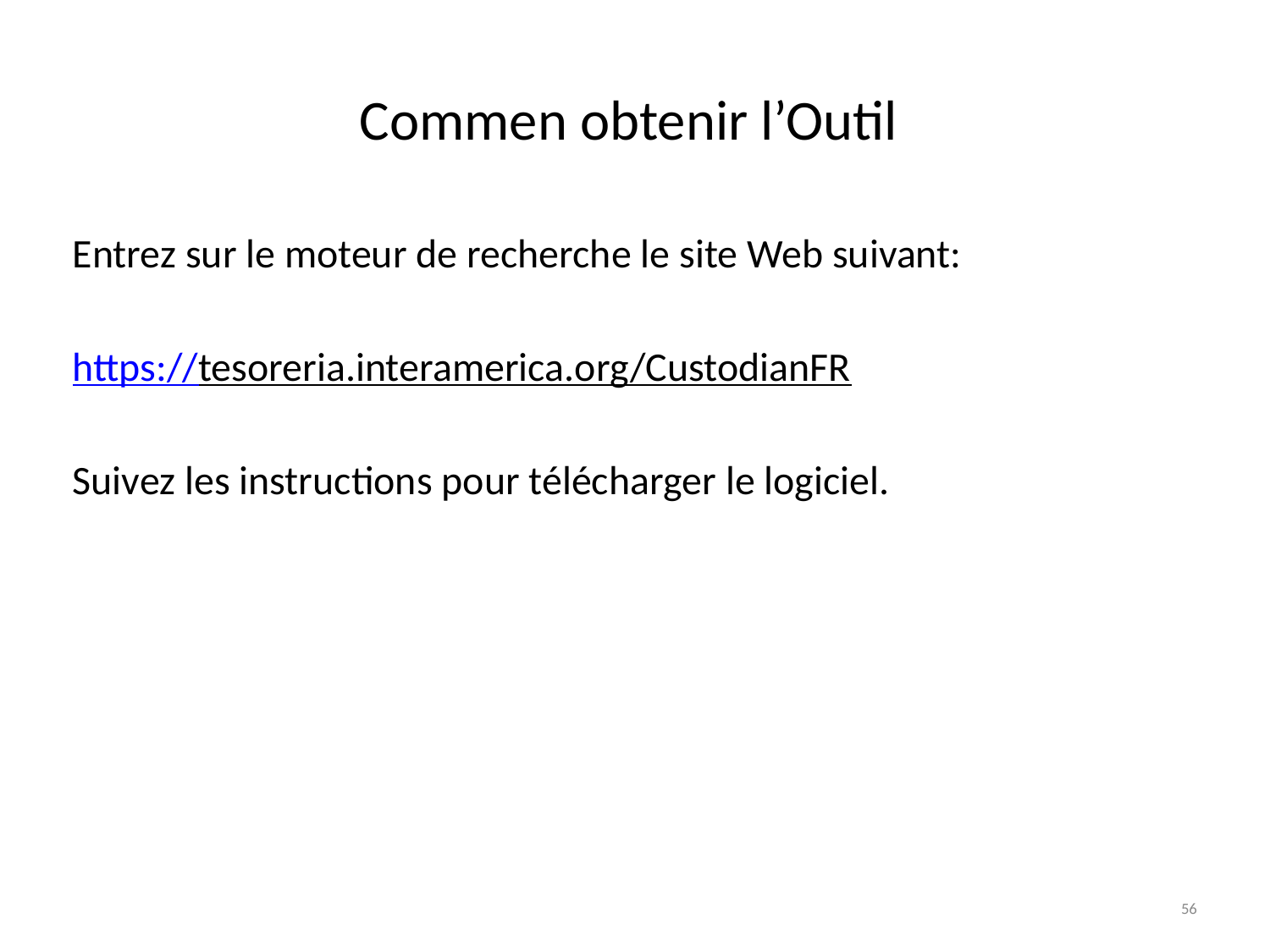

# Commen obtenir l’Outil
Entrez sur le moteur de recherche le site Web suivant:

https://tesoreria.interamerica.org/CustodianFR

Suivez les instructions pour télécharger le logiciel.
56